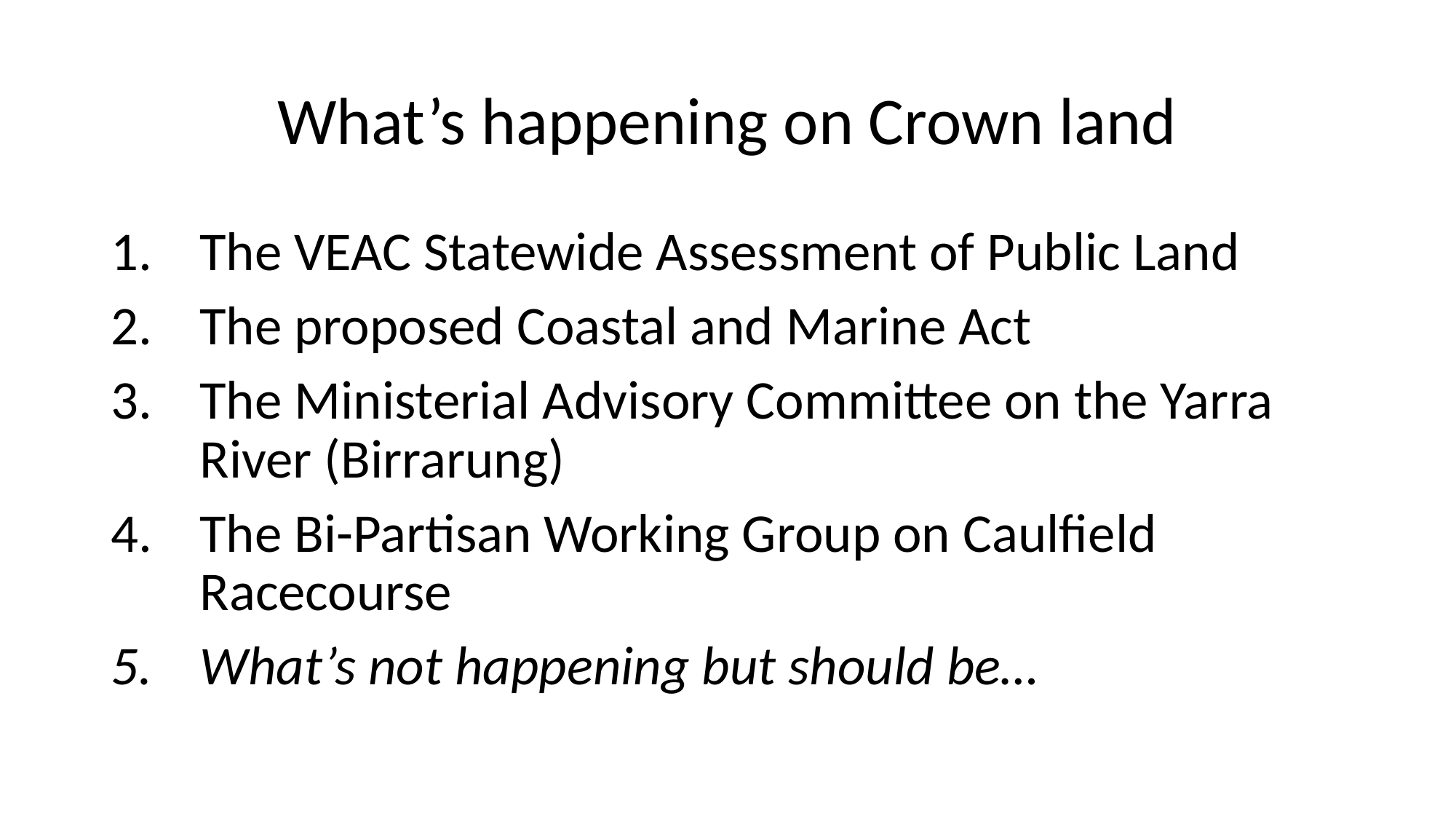

# What’s happening on Crown land
The VEAC Statewide Assessment of Public Land
The proposed Coastal and Marine Act
The Ministerial Advisory Committee on the Yarra River (Birrarung)
The Bi-Partisan Working Group on Caulfield Racecourse
What’s not happening but should be…